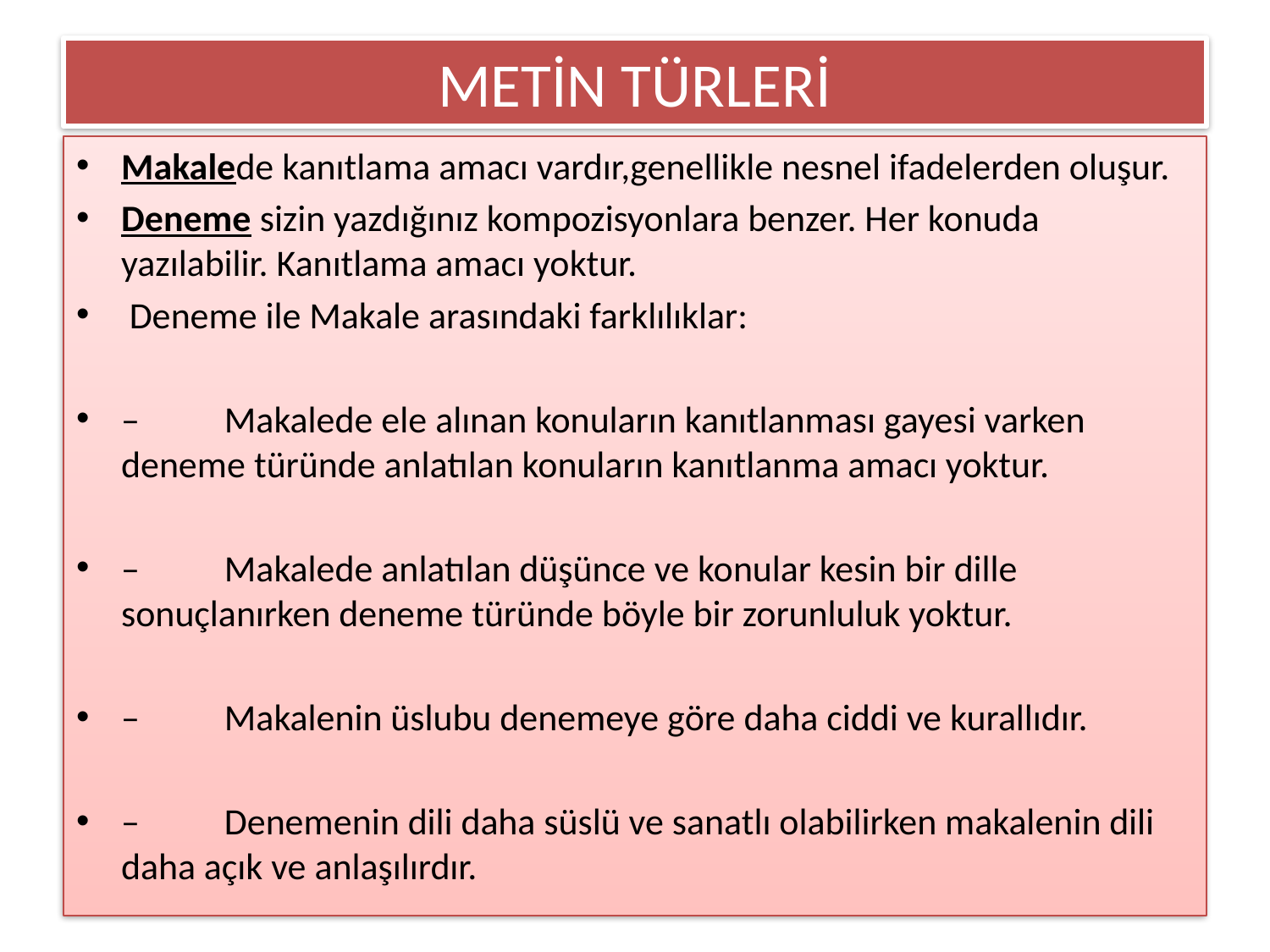

# METİN TÜRLERİ
Makalede kanıtlama amacı vardır,genellikle nesnel ifadelerden oluşur.
Deneme sizin yazdığınız kompozisyonlara benzer. Her konuda yazılabilir. Kanıtlama amacı yoktur.
 Deneme ile Makale arasındaki farklılıklar:

–          Makalede ele alınan konuların kanıtlanması gayesi varken deneme türünde anlatılan konuların kanıtlanma amacı yoktur.

–          Makalede anlatılan düşünce ve konular kesin bir dille sonuçlanırken deneme türünde böyle bir zorunluluk yoktur.

–          Makalenin üslubu denemeye göre daha ciddi ve kurallıdır.

–          Denemenin dili daha süslü ve sanatlı olabilirken makalenin dili daha açık ve anlaşılırdır.